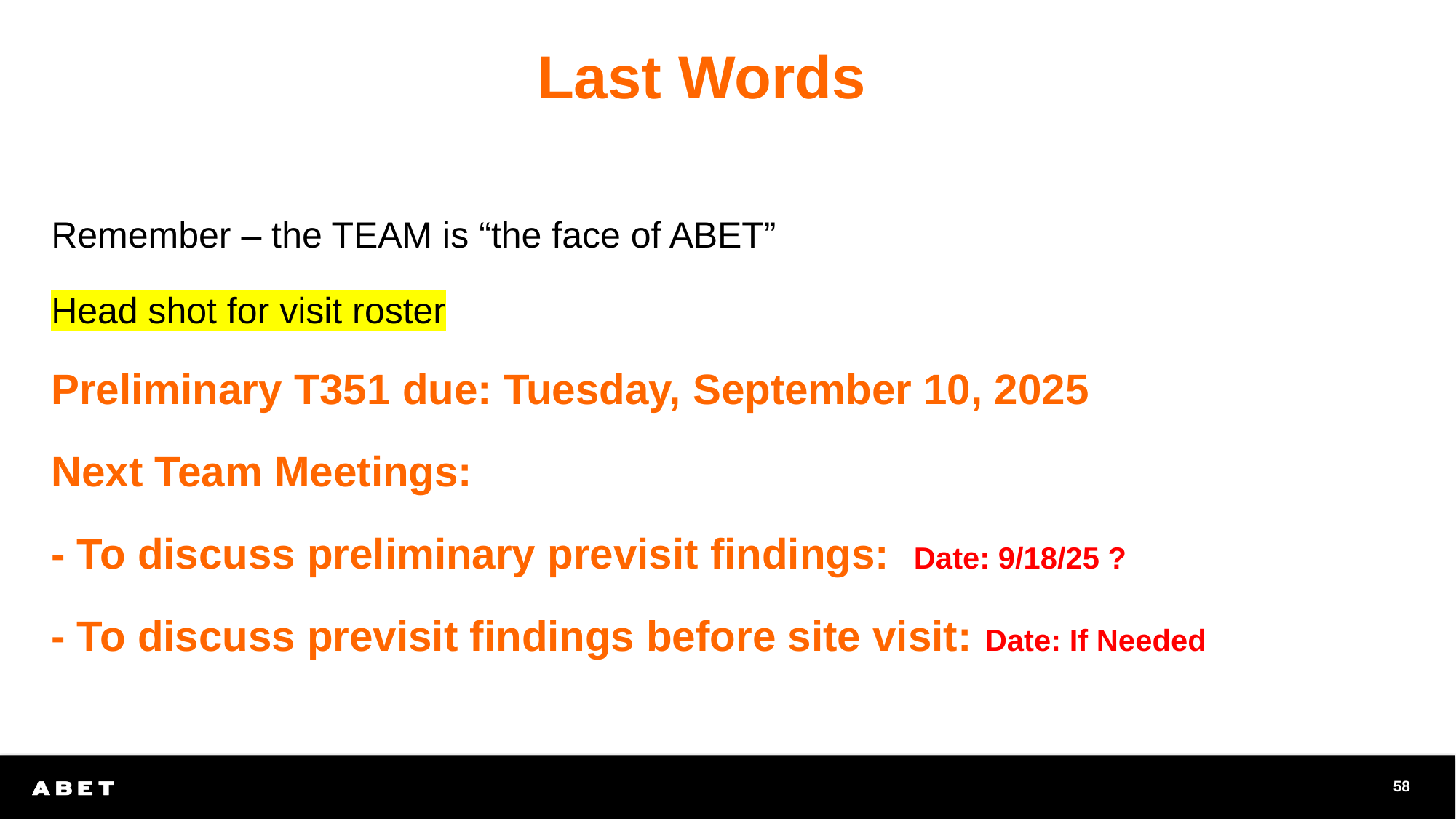

# Last Words
Remember – the TEAM is “the face of ABET”
Head shot for visit roster
Preliminary T351 due: Tuesday, September 10, 2025
Next Team Meetings:
- To discuss preliminary previsit findings:  Date: 9/18/25 ?
- To discuss previsit findings before site visit: Date: If Needed